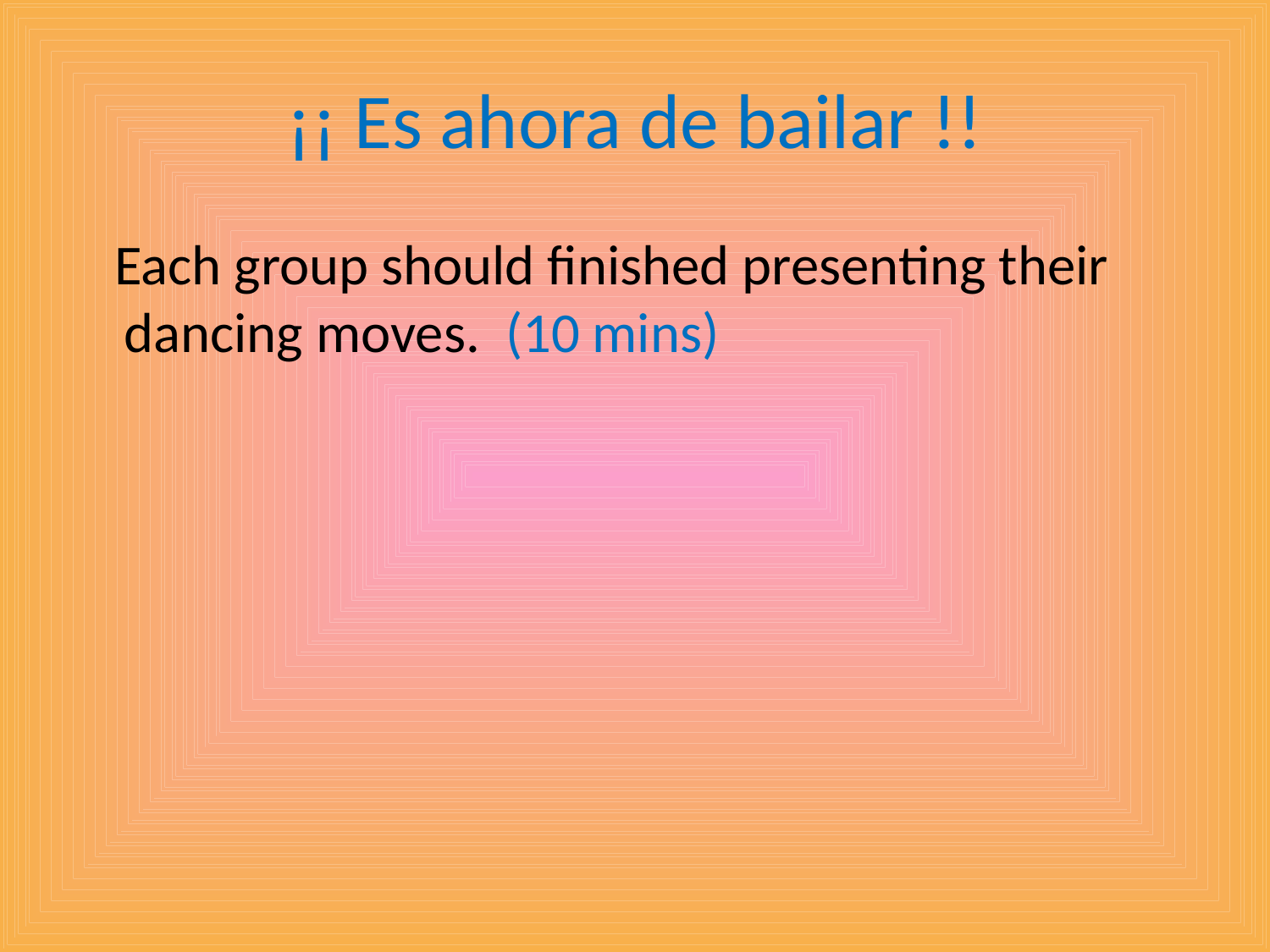

# ¡¡ Es ahora de bailar !!
   Each group should finished presenting their dancing moves.  (10 mins)